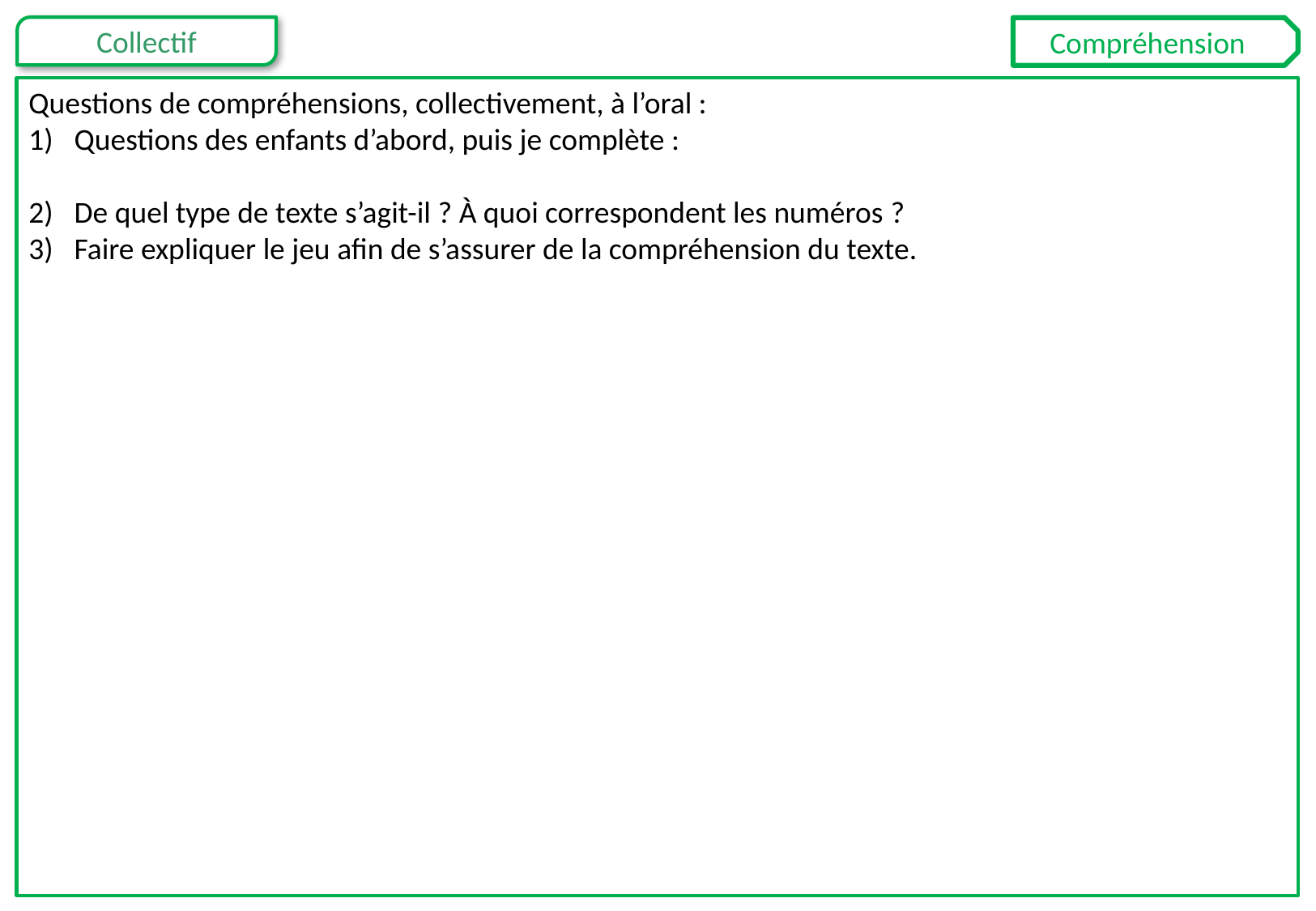

Compréhension
Questions de compréhensions, collectivement, à l’oral :
Questions des enfants d’abord, puis je complète :

De quel type de texte s’agit-il ? À quoi correspondent les numéros ?
Faire expliquer le jeu afin de s’assurer de la compréhension du texte.